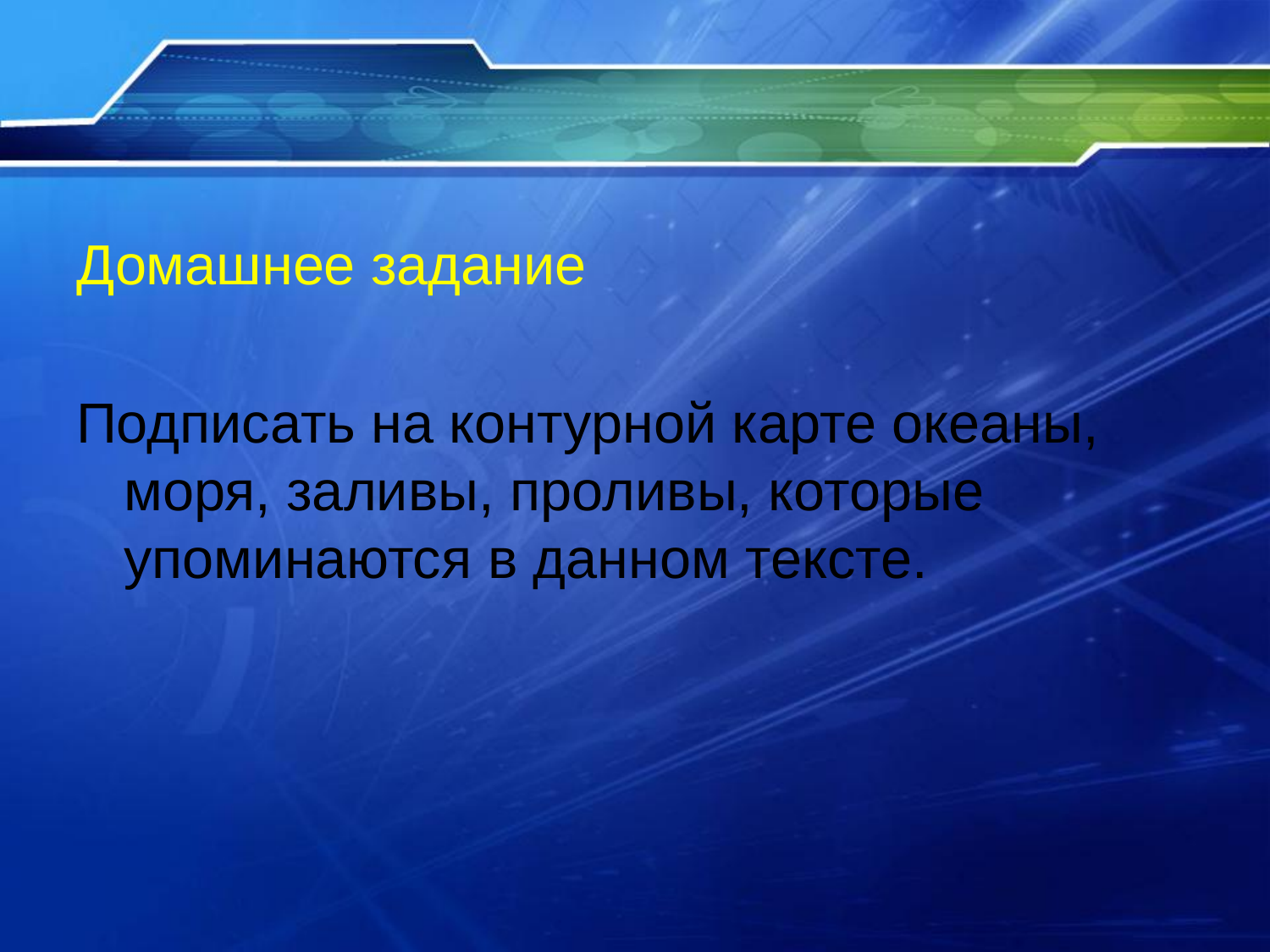

Домашнее задание

Подписать на контурной карте океаны, моря, заливы, проливы, которые упоминаются в данном тексте.